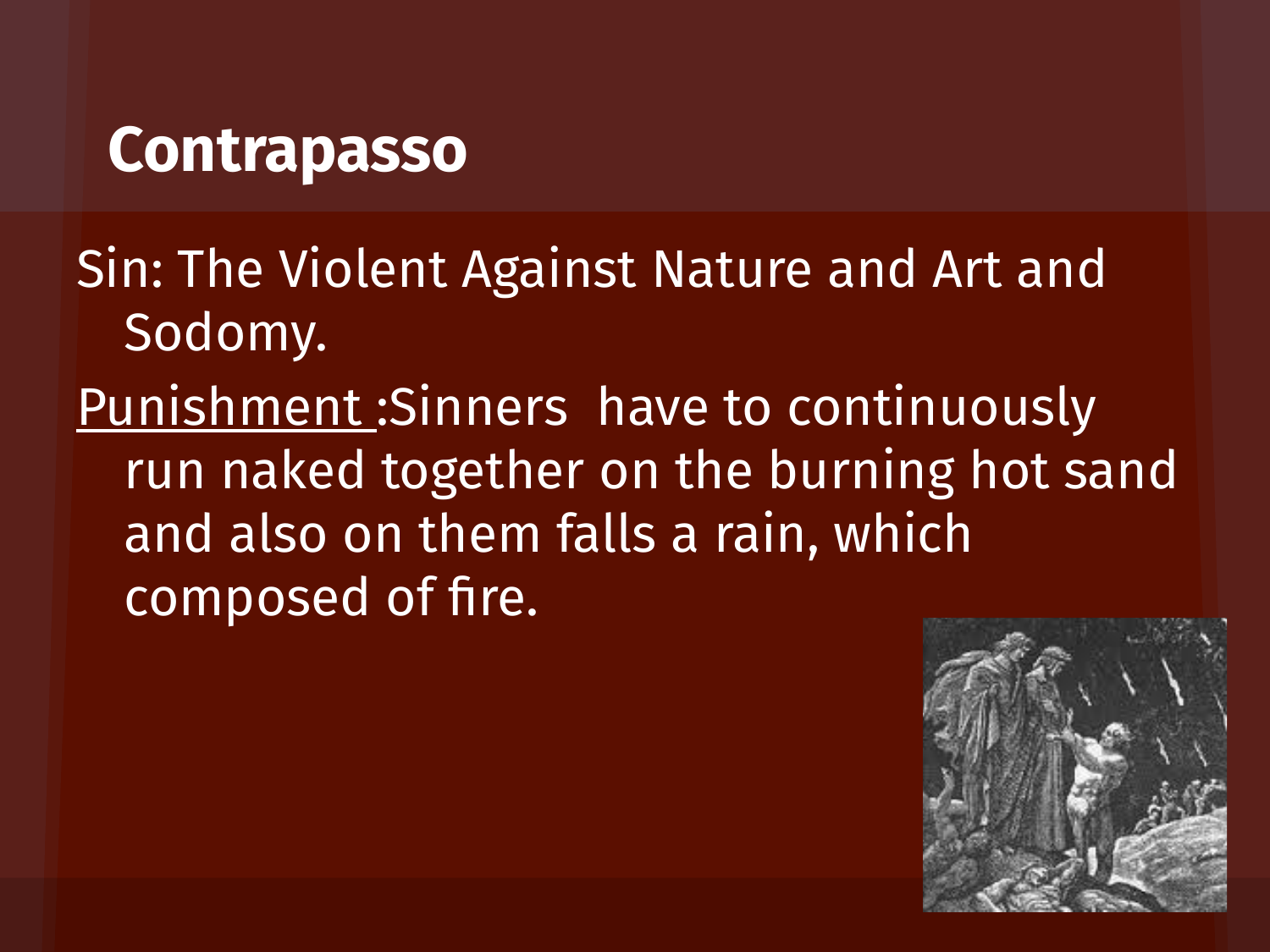

# Contrapasso
Sin: The Violent Against Nature and Art and Sodomy.
Punishment :Sinners  have to continuously run naked together on the burning hot sand and also on them falls a rain, which composed of fire.